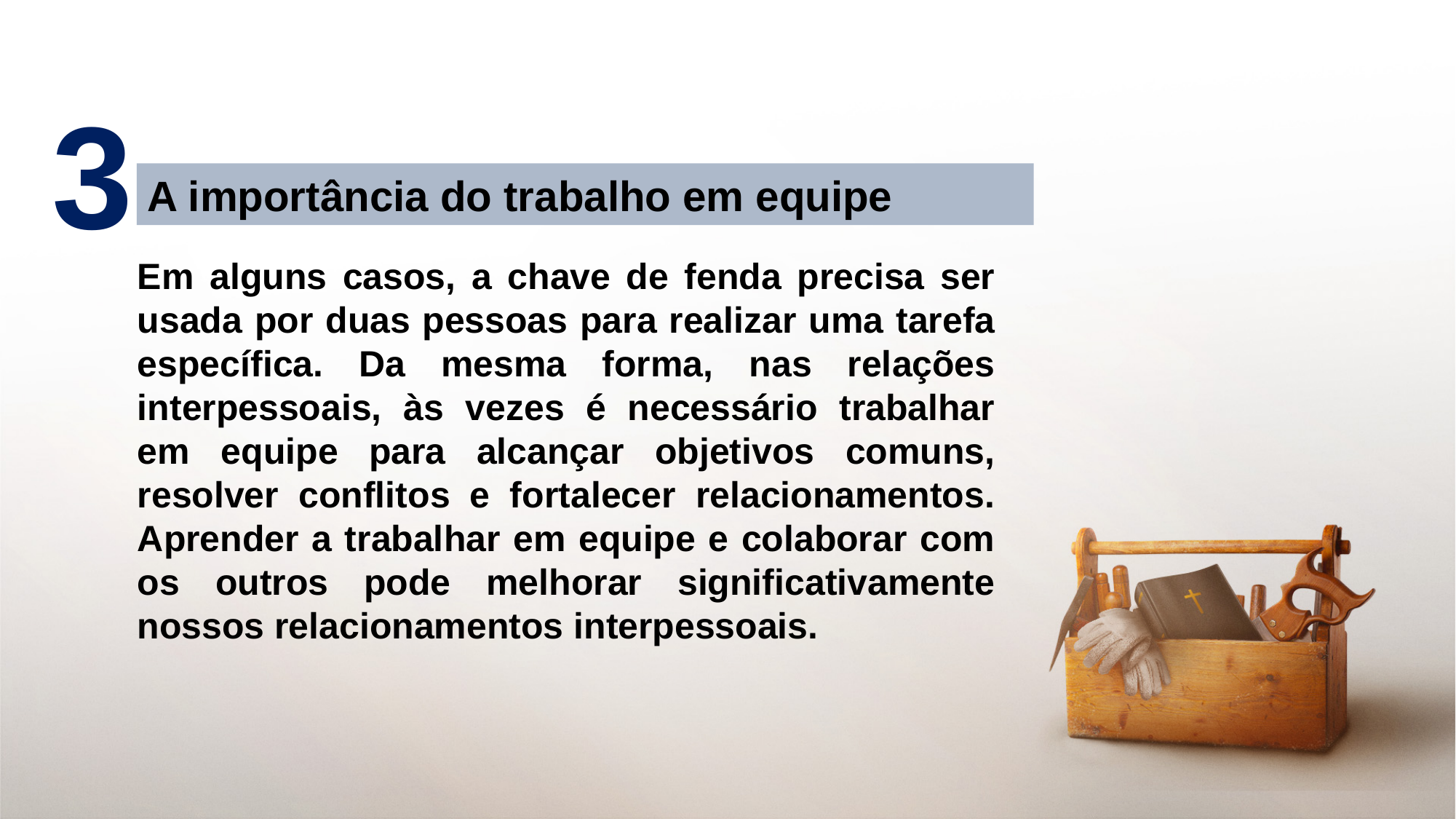

3
A importância do trabalho em equipe
Em alguns casos, a chave de fenda precisa ser usada por duas pessoas para realizar uma tarefa específica. Da mesma forma, nas relações interpessoais, às vezes é necessário trabalhar em equipe para alcançar objetivos comuns, resolver conflitos e fortalecer relacionamentos. Aprender a trabalhar em equipe e colaborar com os outros pode melhorar significativamente nossos relacionamentos interpessoais.